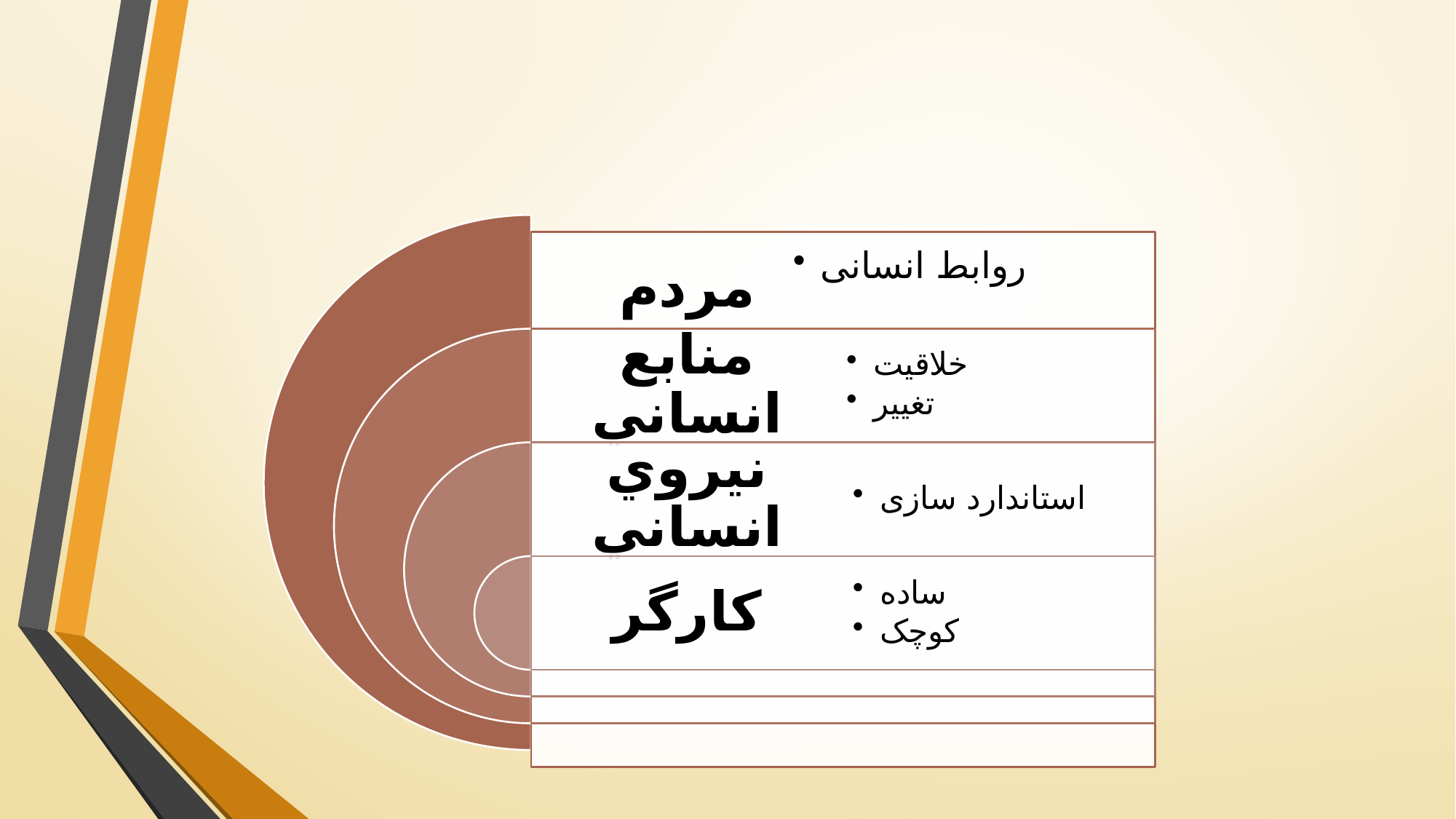

روابط انسانی

مردم
منابع انساني
نيروي انساني
كارگر
خلاقیت
تغییر
استاندارد سازی
ساده
کوچک